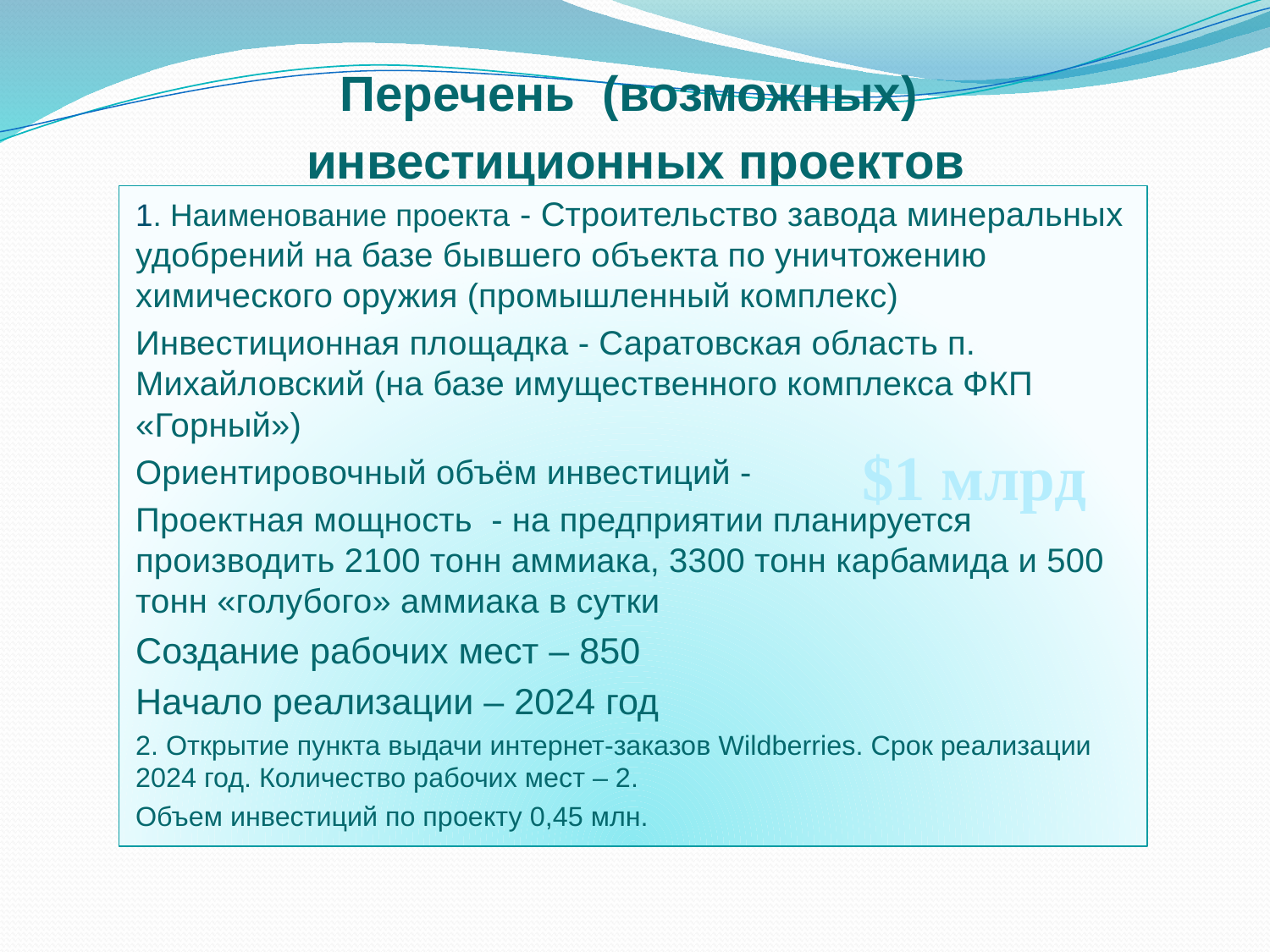

# Перечень  (возможных) инвестиционных проектов
1. Наименование проекта - Строительство завода минеральных удобрений на базе бывшего объекта по уничтожению химического оружия (промышленный комплекс)
Инвестиционная площадка - Саратовская область п. Михайловский (на базе имущественного комплекса ФКП «Горный»)
Ориентировочный объём инвестиций -
Проектная мощность  - на предприятии планируется производить 2100 тонн аммиака, 3300 тонн карбамида и 500 тонн «голубого» аммиака в сутки
Создание рабочих мест – 850
Начало реализации – 2024 год
2. Открытие пункта выдачи интернет-заказов Wildberries. Срок реализации 2024 год. Количество рабочих мест – 2.
Объем инвестиций по проекту 0,45 млн.

$1 млрд